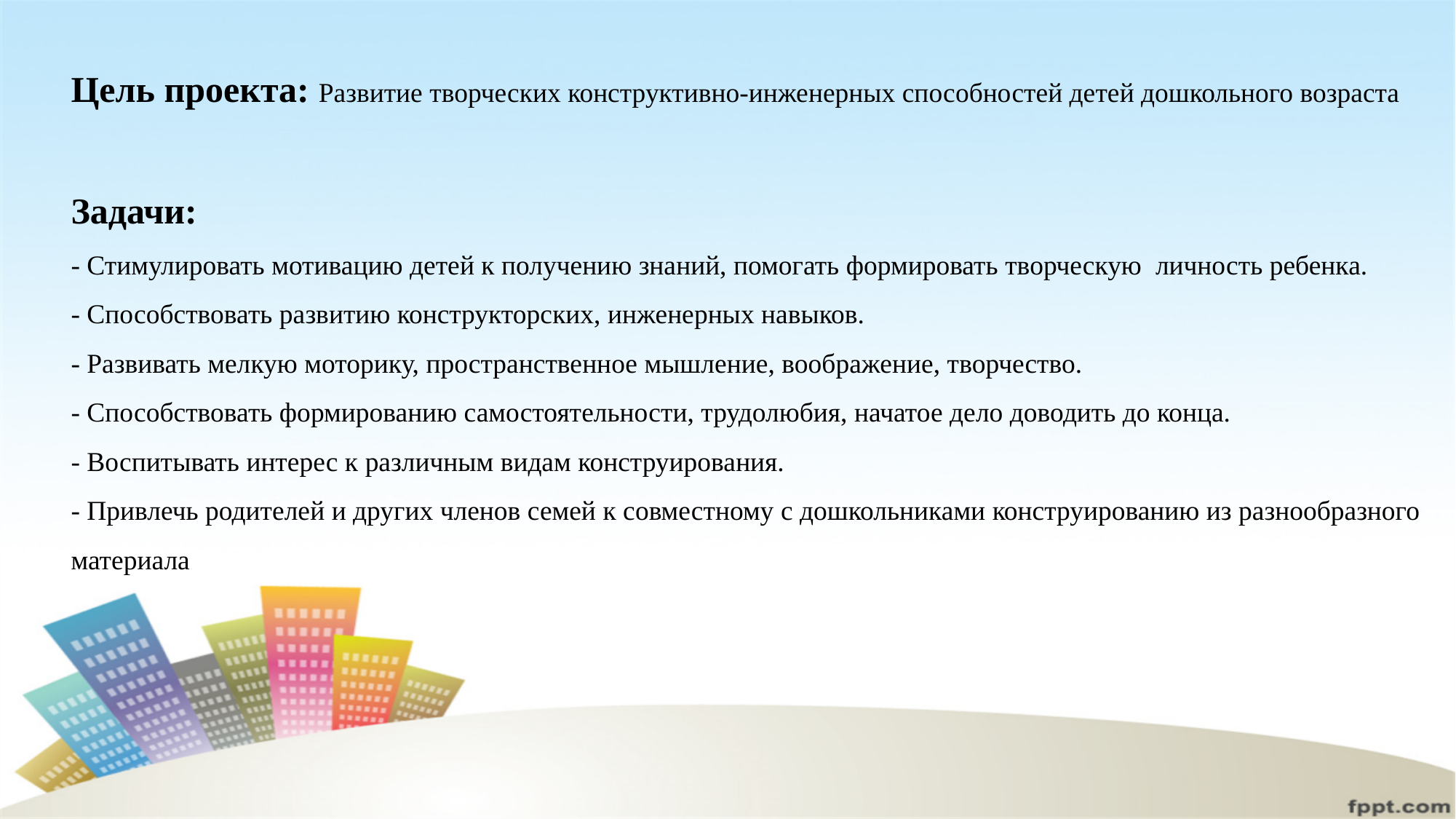

Цель проекта: Развитие творческих конструктивно-инженерных способностей детей дошкольного возраста
Задачи:
- Стимулировать мотивацию детей к получению знаний, помогать формировать творческую  личность ребенка.
- Способствовать развитию конструкторских, инженерных навыков.
- Развивать мелкую моторику, пространственное мышление, воображение, творчество.
- Способствовать формированию самостоятельности, трудолюбия, начатое дело доводить до конца.
- Воспитывать интерес к различным видам конструирования.
- Привлечь родителей и других членов семей к совместному с дошкольниками конструированию из разнообразного   материала